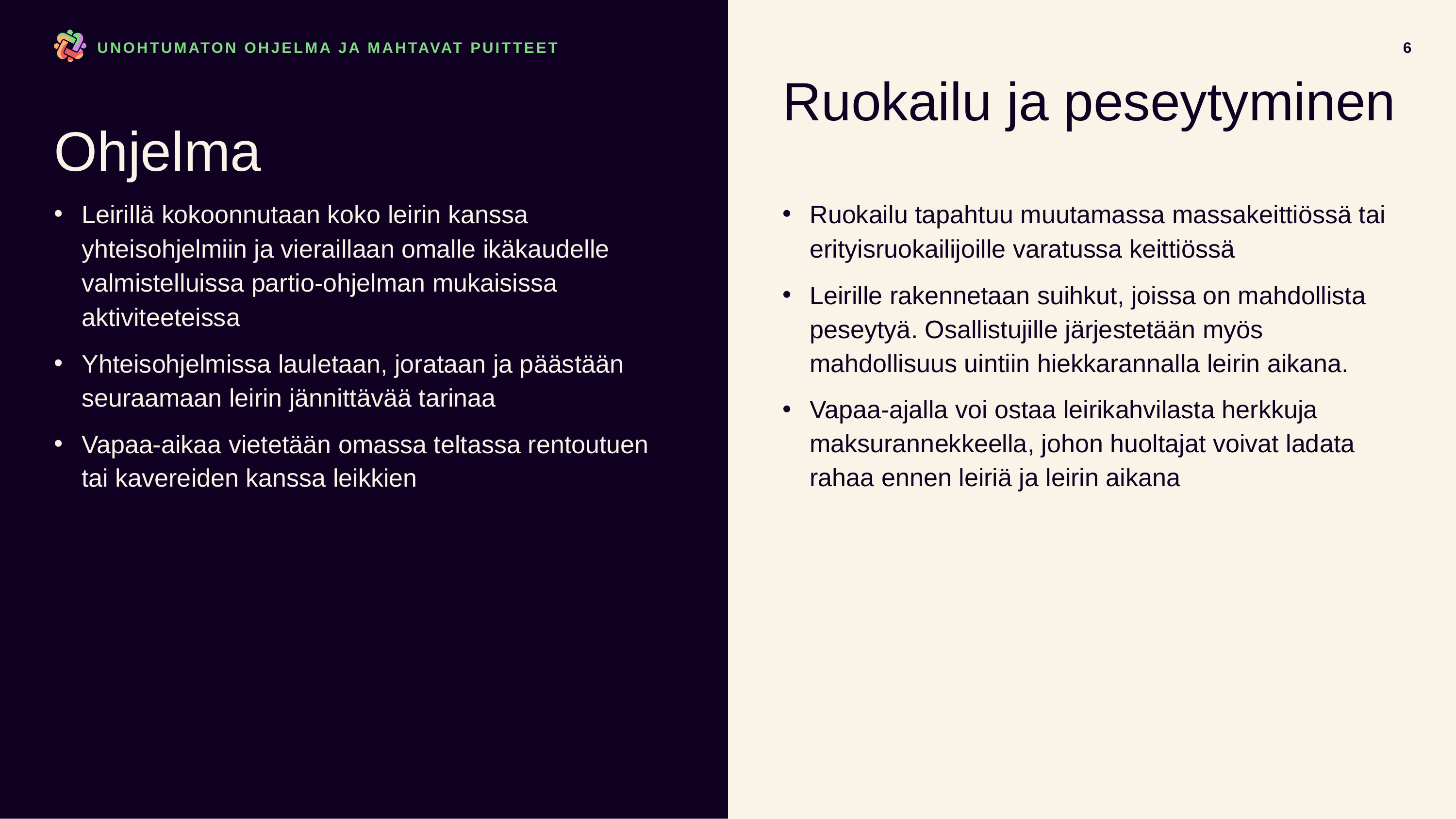

UNOHTUMATON OHJELMA JA MAHTAVAT PUITTEET
6
Ruokailu ja peseytyminen
# Ohjelma
Leirillä kokoonnutaan koko leirin kanssa yhteisohjelmiin ja vieraillaan omalle ikäkaudelle valmistelluissa partio-ohjelman mukaisissa aktiviteeteissa
Yhteisohjelmissa lauletaan, jorataan ja päästään seuraamaan leirin jännittävää tarinaa
Vapaa-aikaa vietetään omassa teltassa rentoutuen tai kavereiden kanssa leikkien

Ruokailu tapahtuu muutamassa massakeittiössä tai erityisruokailijoille varatussa keittiössä
Leirille rakennetaan suihkut, joissa on mahdollista peseytyä. Osallistujille järjestetään myös mahdollisuus uintiin hiekkarannalla leirin aikana.
Vapaa-ajalla voi ostaa leirikahvilasta herkkuja maksurannekkeella, johon huoltajat voivat ladata rahaa ennen leiriä ja leirin aikana